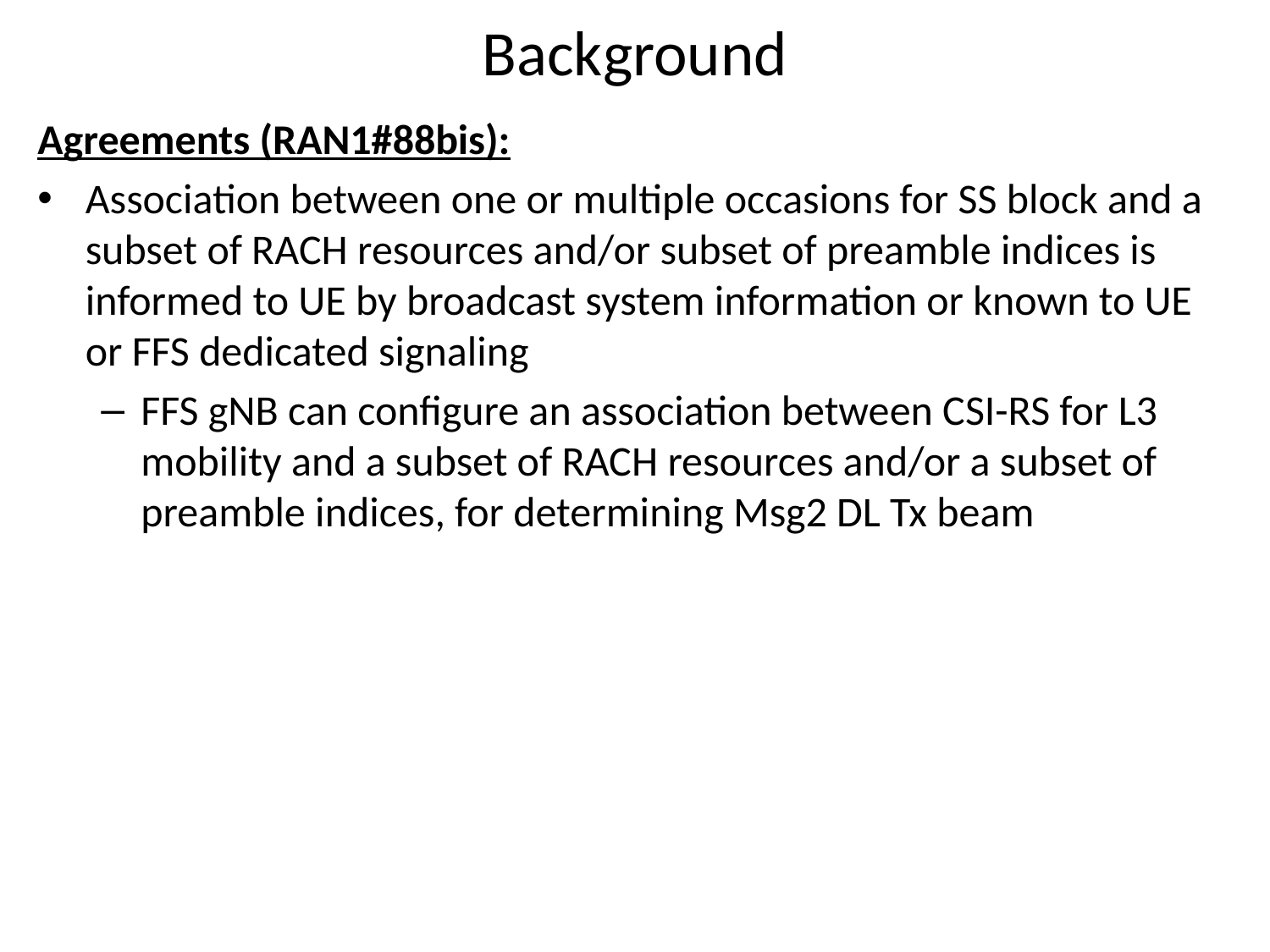

# Background
Agreements (RAN1#88bis):
Association between one or multiple occasions for SS block and a subset of RACH resources and/or subset of preamble indices is informed to UE by broadcast system information or known to UE or FFS dedicated signaling
FFS gNB can configure an association between CSI-RS for L3 mobility and a subset of RACH resources and/or a subset of preamble indices, for determining Msg2 DL Tx beam